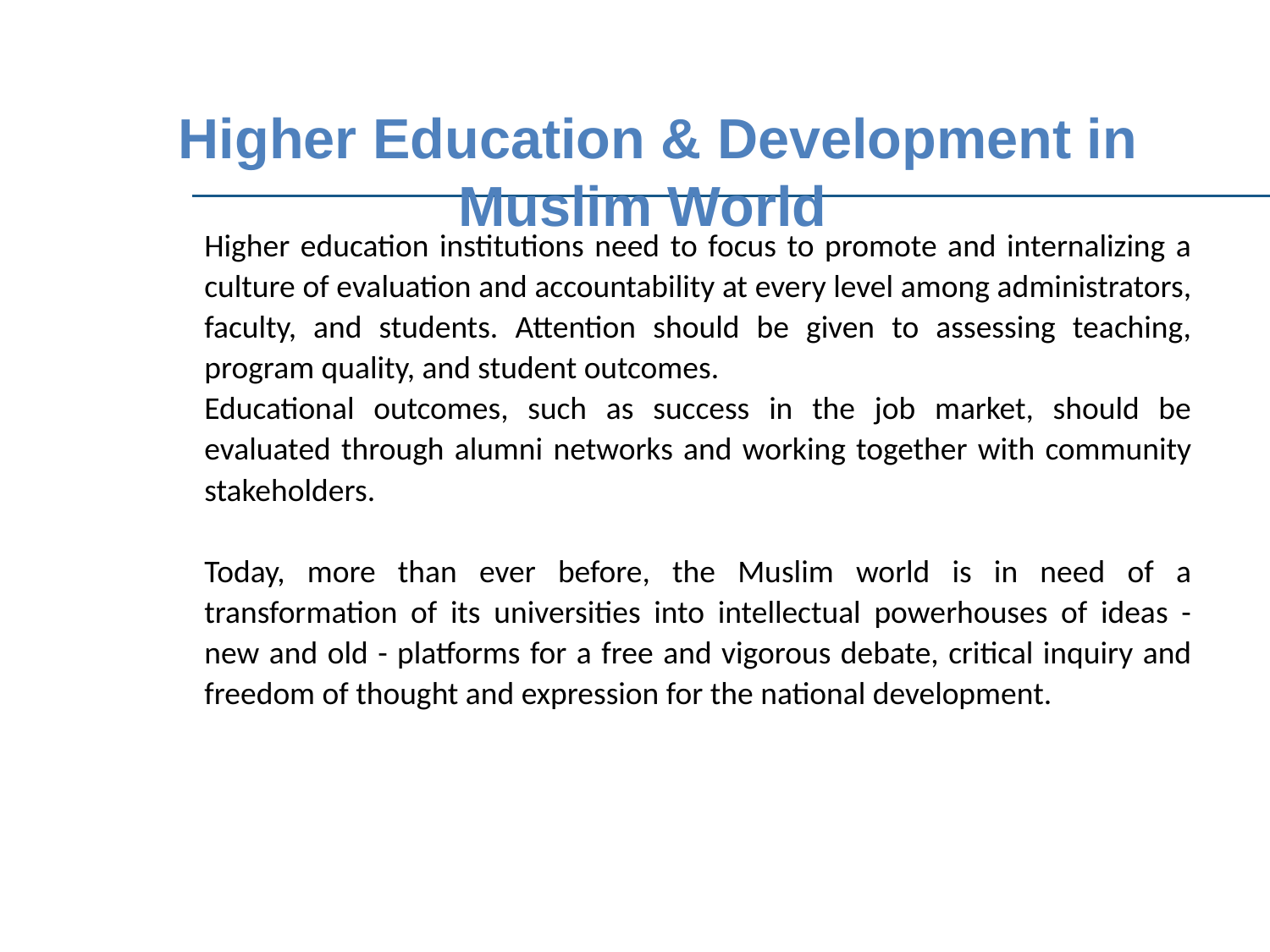

Higher Education & Development in Muslim World
Higher education institutions need to focus to promote and internalizing a culture of evaluation and accountability at every level among administrators, faculty, and students. Attention should be given to assessing teaching, program quality, and student outcomes.
Educational outcomes, such as success in the job market, should be evaluated through alumni networks and working together with community stakeholders.

Today, more than ever before, the Muslim world is in need of a transformation of its universities into intellectual powerhouses of ideas - new and old - platforms for a free and vigorous debate, critical inquiry and freedom of thought and expression for the national development.